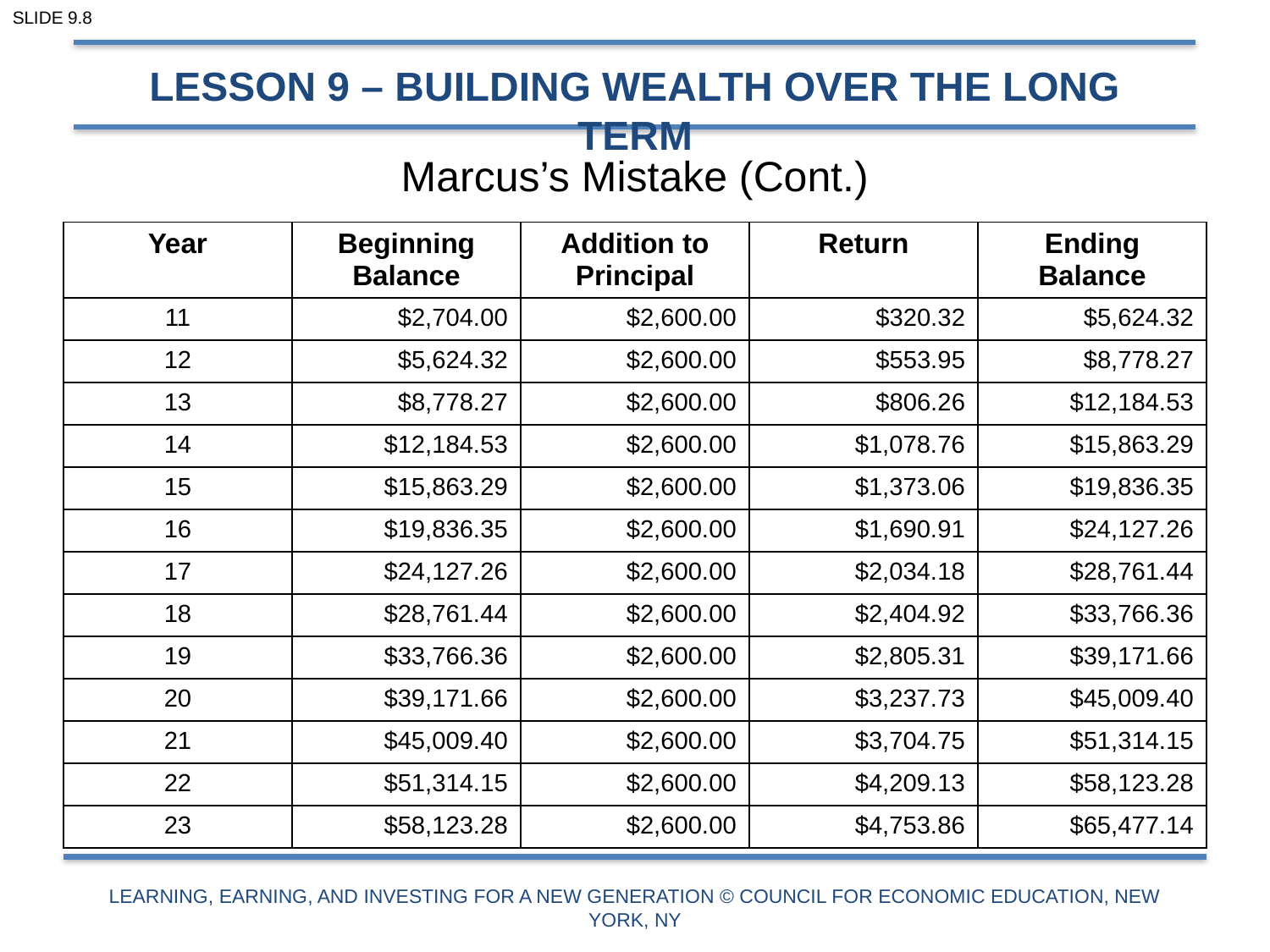

Slide 9.8
Lesson 9 – Building Wealth over the Long Term
# Marcus’s Mistake (Cont.)
| Year | Beginning Balance | Addition to Principal | Return | Ending Balance |
| --- | --- | --- | --- | --- |
| 11 | $2,704.00 | $2,600.00 | $320.32 | $5,624.32 |
| 12 | $5,624.32 | $2,600.00 | $553.95 | $8,778.27 |
| 13 | $8,778.27 | $2,600.00 | $806.26 | $12,184.53 |
| 14 | $12,184.53 | $2,600.00 | $1,078.76 | $15,863.29 |
| 15 | $15,863.29 | $2,600.00 | $1,373.06 | $19,836.35 |
| 16 | $19,836.35 | $2,600.00 | $1,690.91 | $24,127.26 |
| 17 | $24,127.26 | $2,600.00 | $2,034.18 | $28,761.44 |
| 18 | $28,761.44 | $2,600.00 | $2,404.92 | $33,766.36 |
| 19 | $33,766.36 | $2,600.00 | $2,805.31 | $39,171.66 |
| 20 | $39,171.66 | $2,600.00 | $3,237.73 | $45,009.40 |
| 21 | $45,009.40 | $2,600.00 | $3,704.75 | $51,314.15 |
| 22 | $51,314.15 | $2,600.00 | $4,209.13 | $58,123.28 |
| 23 | $58,123.28 | $2,600.00 | $4,753.86 | $65,477.14 |